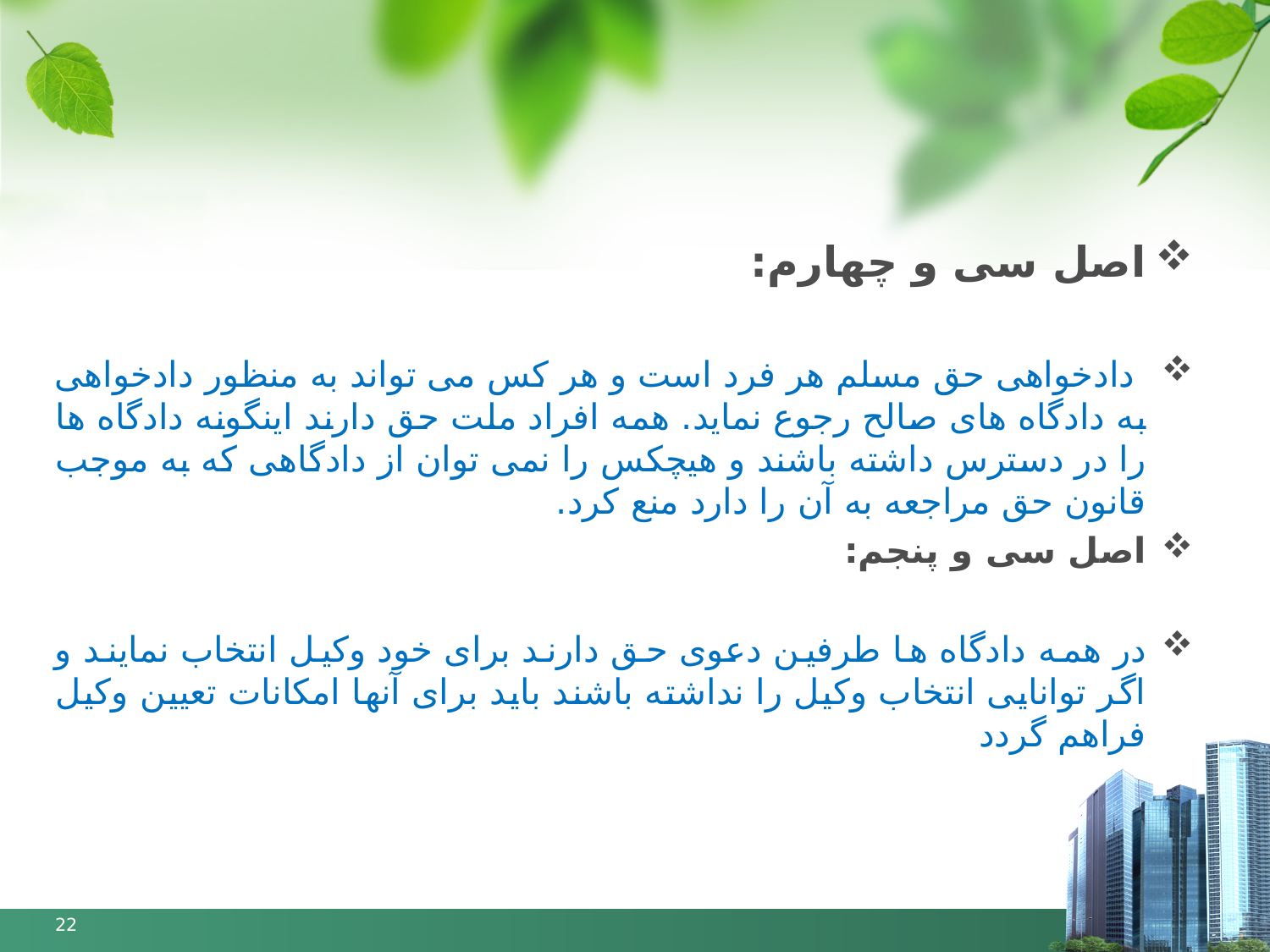

اصل‏ سی و چهارم:

 دادخواهی‏ حق‏ مسلم‏ هر فرد است‏ و هر کس‏ می‏ تواند به‏ منظور دادخواهی‏ به‏ دادگاه‏ های‏ صالح‏ رجوع‏ نماید. همه‏ افراد ملت‏ حق‏ دارند این‏گونه‏ دادگاه‏ ها را در دسترس‏ داشته‏ باشند و هیچکس‏ را نمی‏ توان از دادگاهی‏ که‏ به‏ موجب‏ قانون‏ حق‏ مراجعه‏ به‏ آن‏ را دارد منع کرد.
اصل‏ سی و پنجم:

در همه‏ دادگاه‏ ها طرفین‏ دعوی‏ حق‏ دارند برای‏ خود وکیل ‏انتخاب‏ نمایند و اگر توانایی‏ انتخاب‏ وکیل‏ را نداشته‏ باشند باید برای‏ آنها امکانات‏ تعیین‏ وکیل‏ فراهم‏ گردد
22